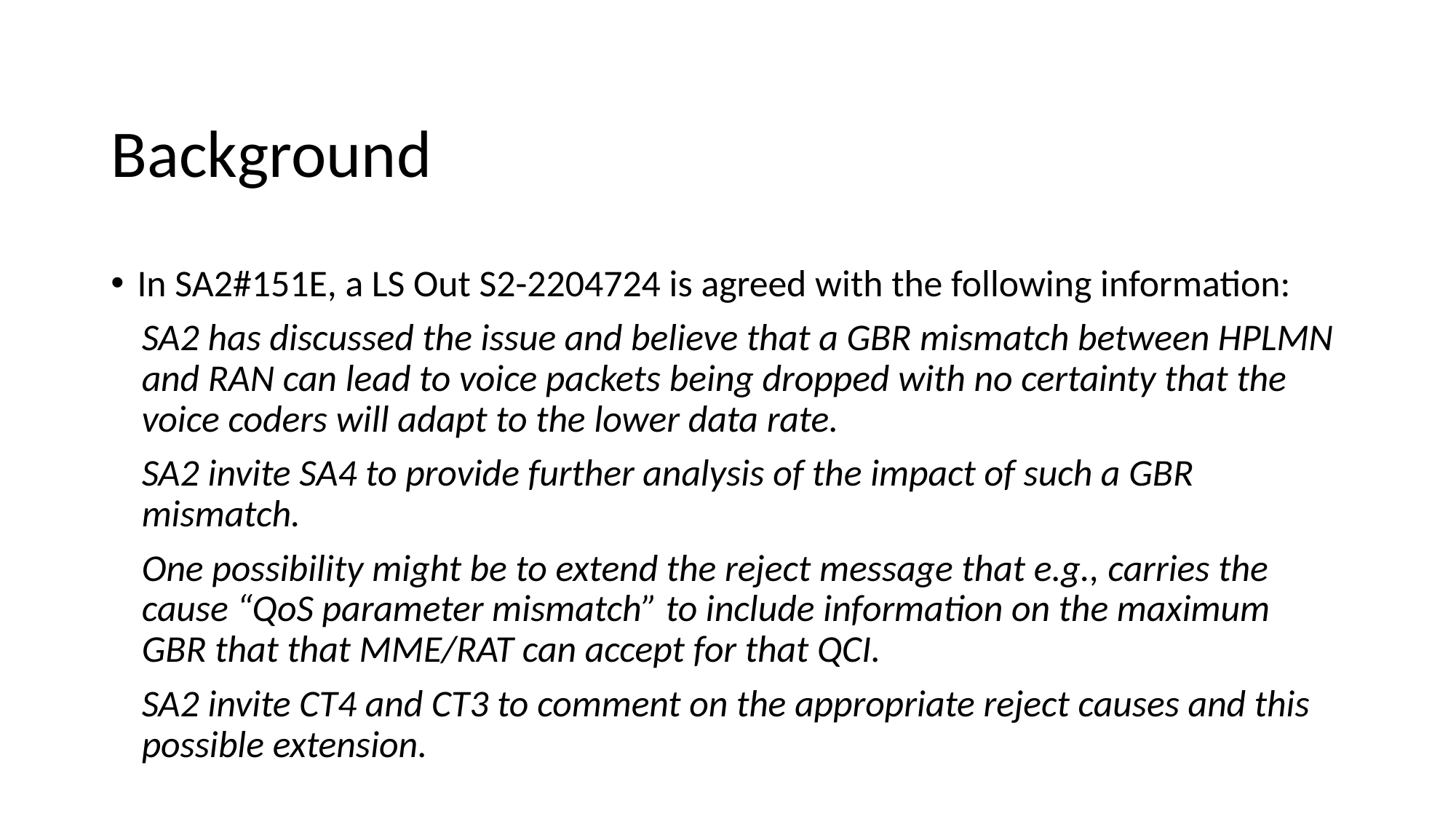

# Background
In SA2#151E, a LS Out S2-2204724 is agreed with the following information:
SA2 has discussed the issue and believe that a GBR mismatch between HPLMN and RAN can lead to voice packets being dropped with no certainty that the voice coders will adapt to the lower data rate.
SA2 invite SA4 to provide further analysis of the impact of such a GBR mismatch.
One possibility might be to extend the reject message that e.g., carries the cause “QoS parameter mismatch” to include information on the maximum GBR that that MME/RAT can accept for that QCI.
SA2 invite CT4 and CT3 to comment on the appropriate reject causes and this possible extension.